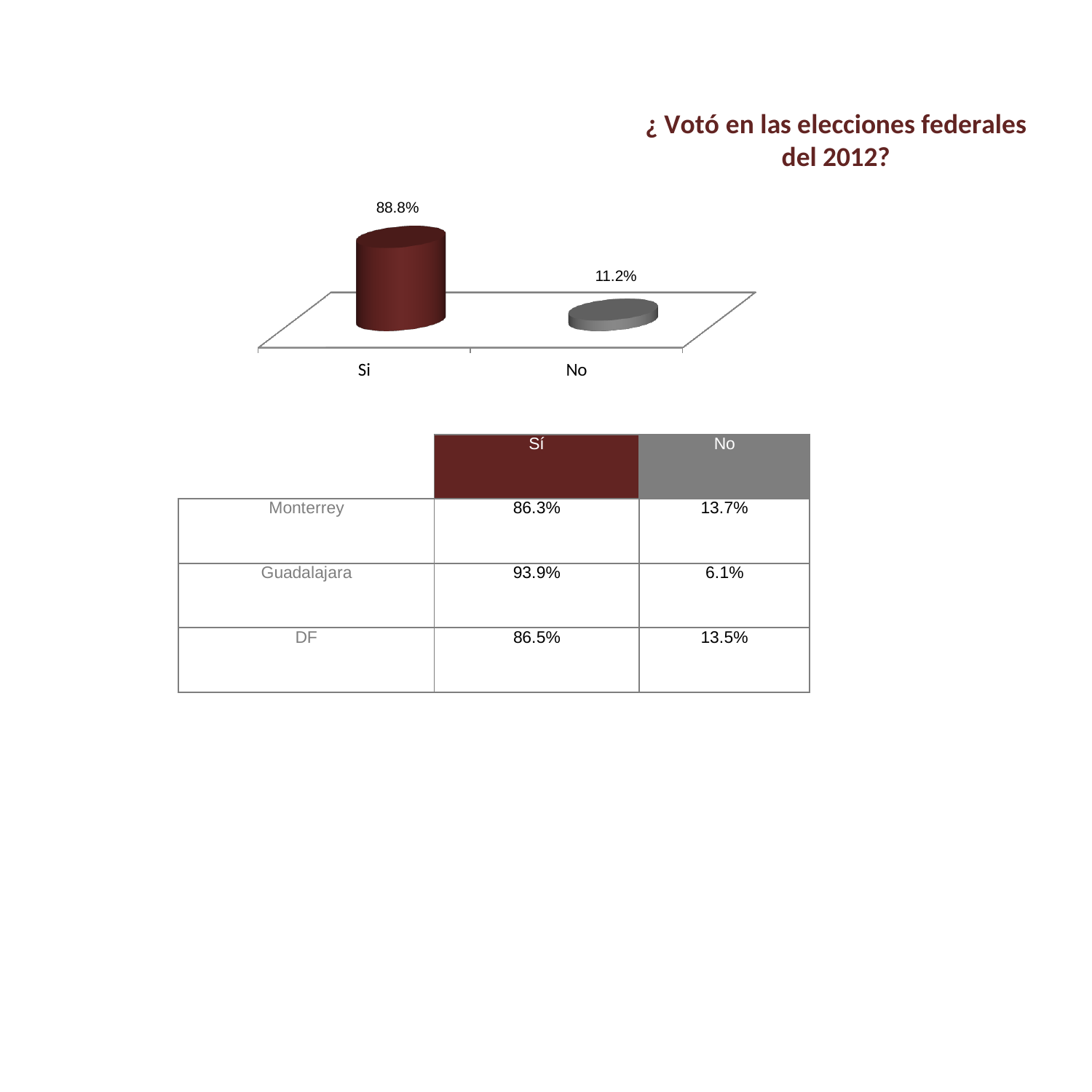

# ¿ Votó en las elecciones federales del 2012?

88.8%
11.2%

Si
No
|  | Sí | No |
| --- | --- | --- |
| Monterrey | 86.3% | 13.7% |
| Guadalajara | 93.9% | 6.1% |
| DF | 86.5% | 13.5% |